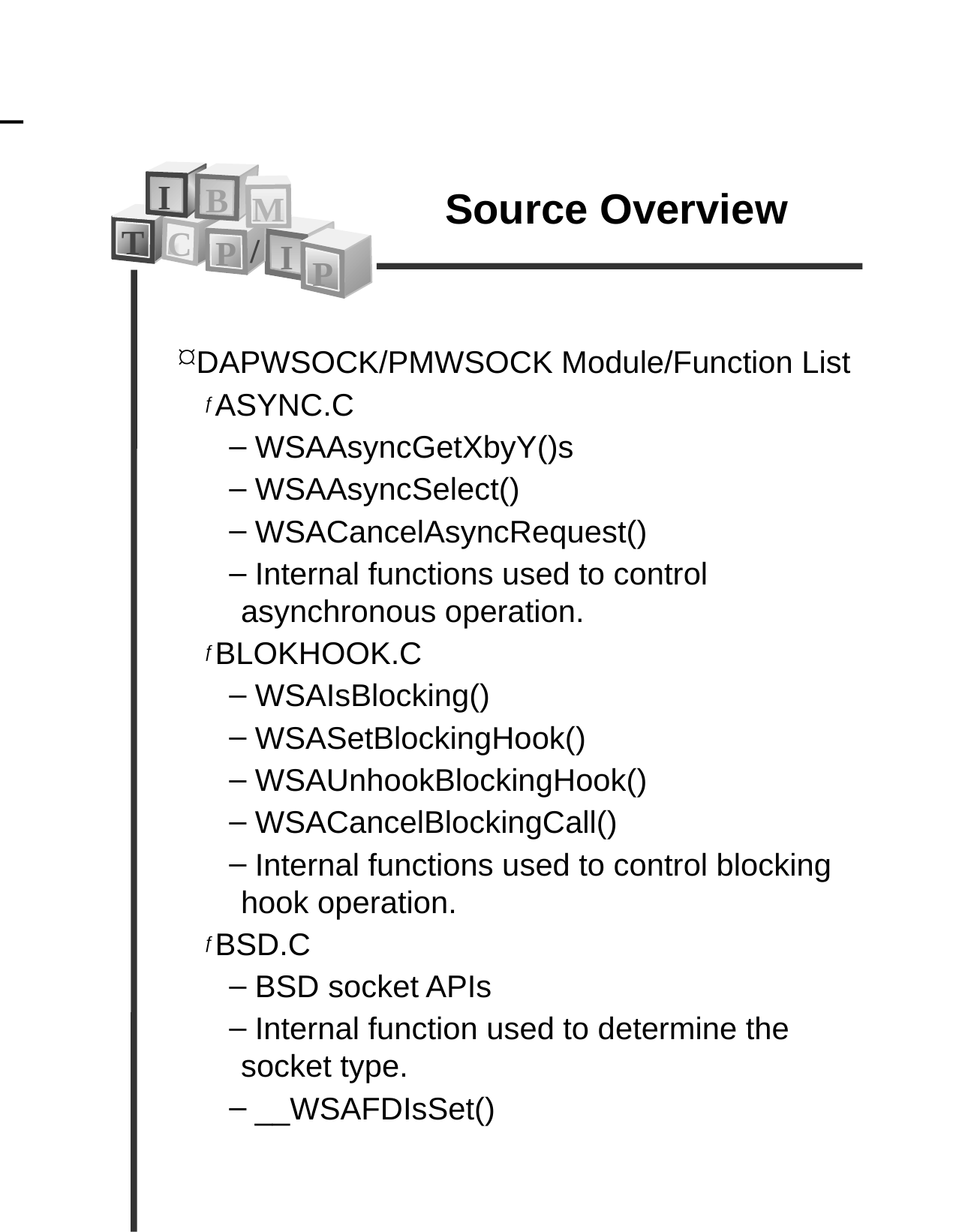

Source Overview

I

B

M

T
C

/

P

I

P

DAPWSOCK/PMWSOCK Module/Function List
ASYNC.C
 WSAAsyncGetXbyY()s
 WSAAsyncSelect()
 WSACancelAsyncRequest()
 Internal functions used to control asynchronous operation.
BLOKHOOK.C
 WSAIsBlocking()
 WSASetBlockingHook()
 WSAUnhookBlockingHook()
 WSACancelBlockingCall()
 Internal functions used to control blocking hook operation.
BSD.C
 BSD socket APIs
 Internal function used to determine the socket type.
 __WSAFDIsSet()